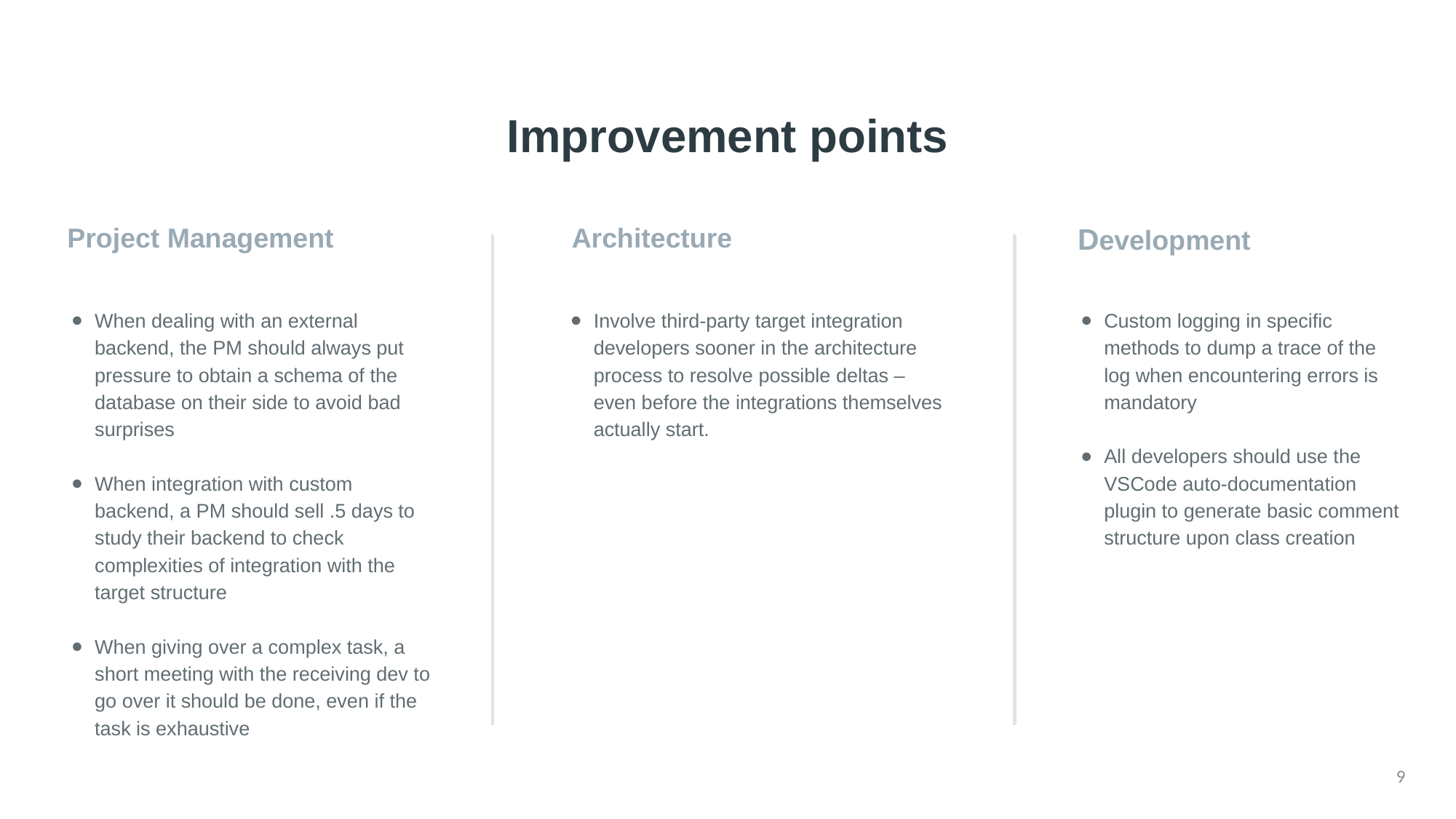

# Improvement points

Development
Project Management
Architecture
When dealing with an external backend, the PM should always put pressure to obtain a schema of the database on their side to avoid bad surprises

When integration with custom backend, a PM should sell .5 days to study their backend to check complexities of integration with the target structure

When giving over a complex task, a short meeting with the receiving dev to go over it should be done, even if the task is exhaustive
Involve third-party target integration developers sooner in the architecture process to resolve possible deltas – even before the integrations themselves actually start.
Custom logging in specific methods to dump a trace of the log when encountering errors is mandatory

All developers should use the VSCode auto-documentation plugin to generate basic comment structure upon class creation
9